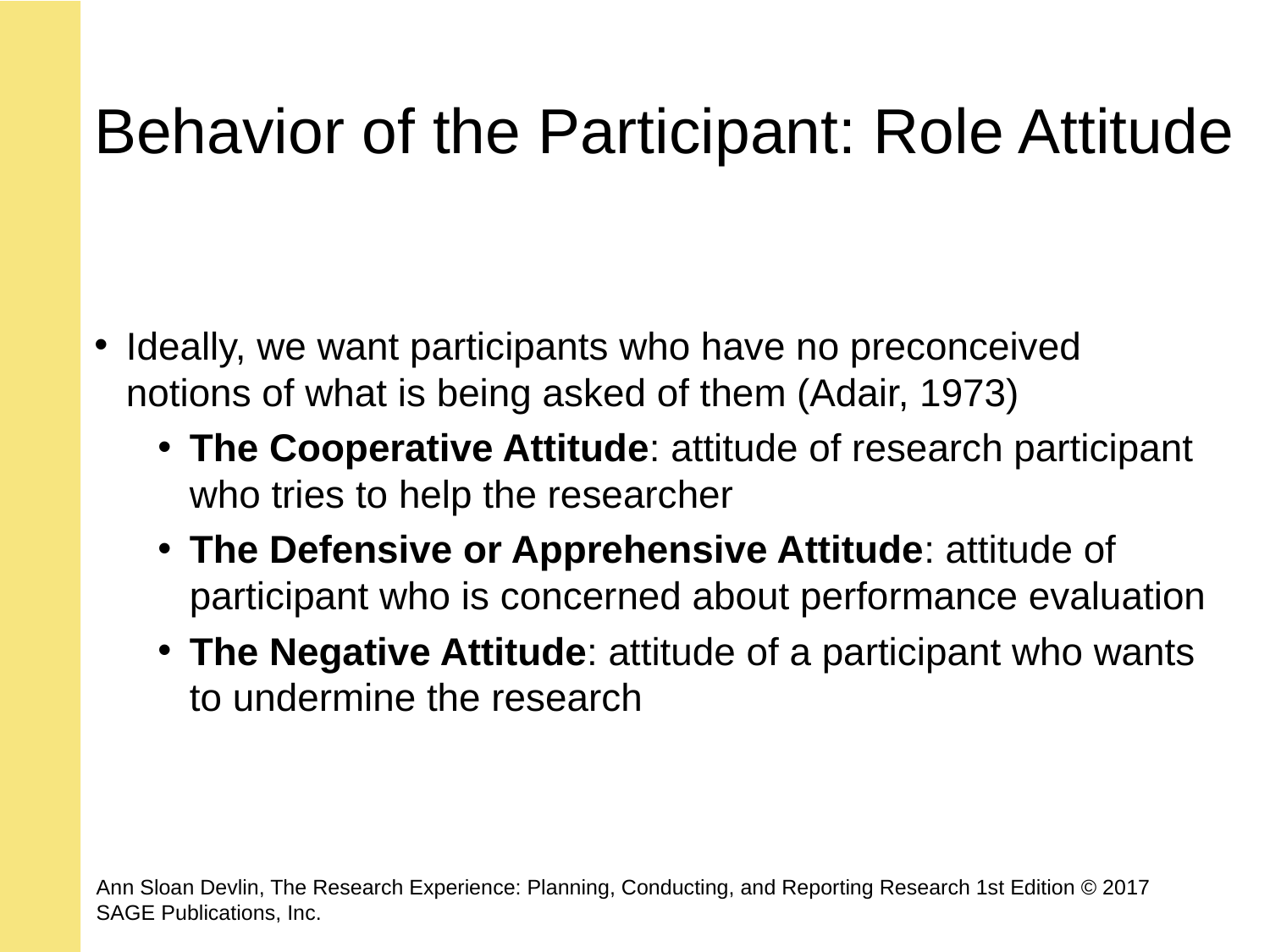

# Behavior of the Participant: Role Attitude
Ideally, we want participants who have no preconceived notions of what is being asked of them (Adair, 1973)
The Cooperative Attitude: attitude of research participant who tries to help the researcher
The Defensive or Apprehensive Attitude: attitude of participant who is concerned about performance evaluation
The Negative Attitude: attitude of a participant who wants to undermine the research